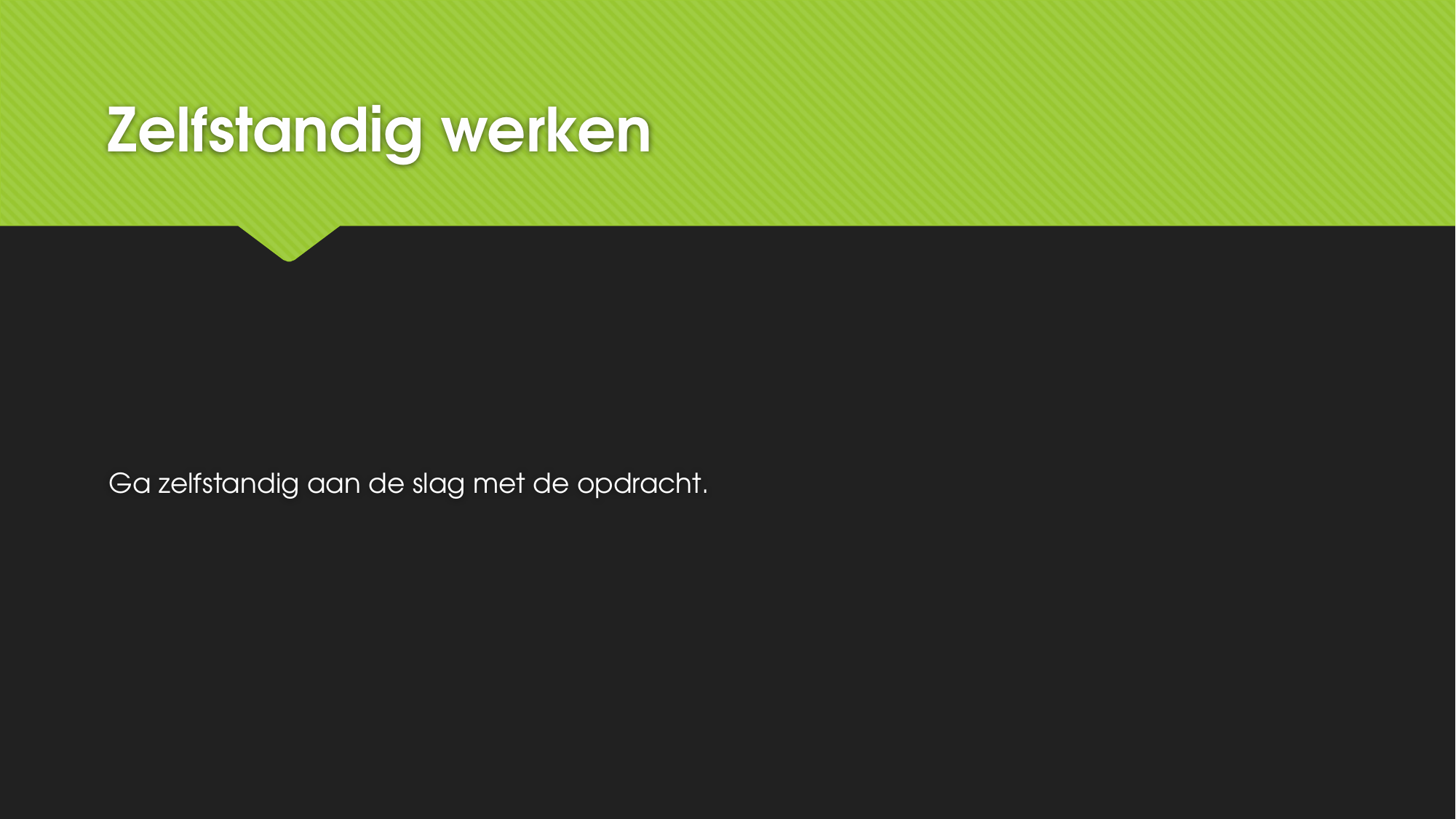

# Zelfstandig werken
Ga zelfstandig aan de slag met de opdracht.